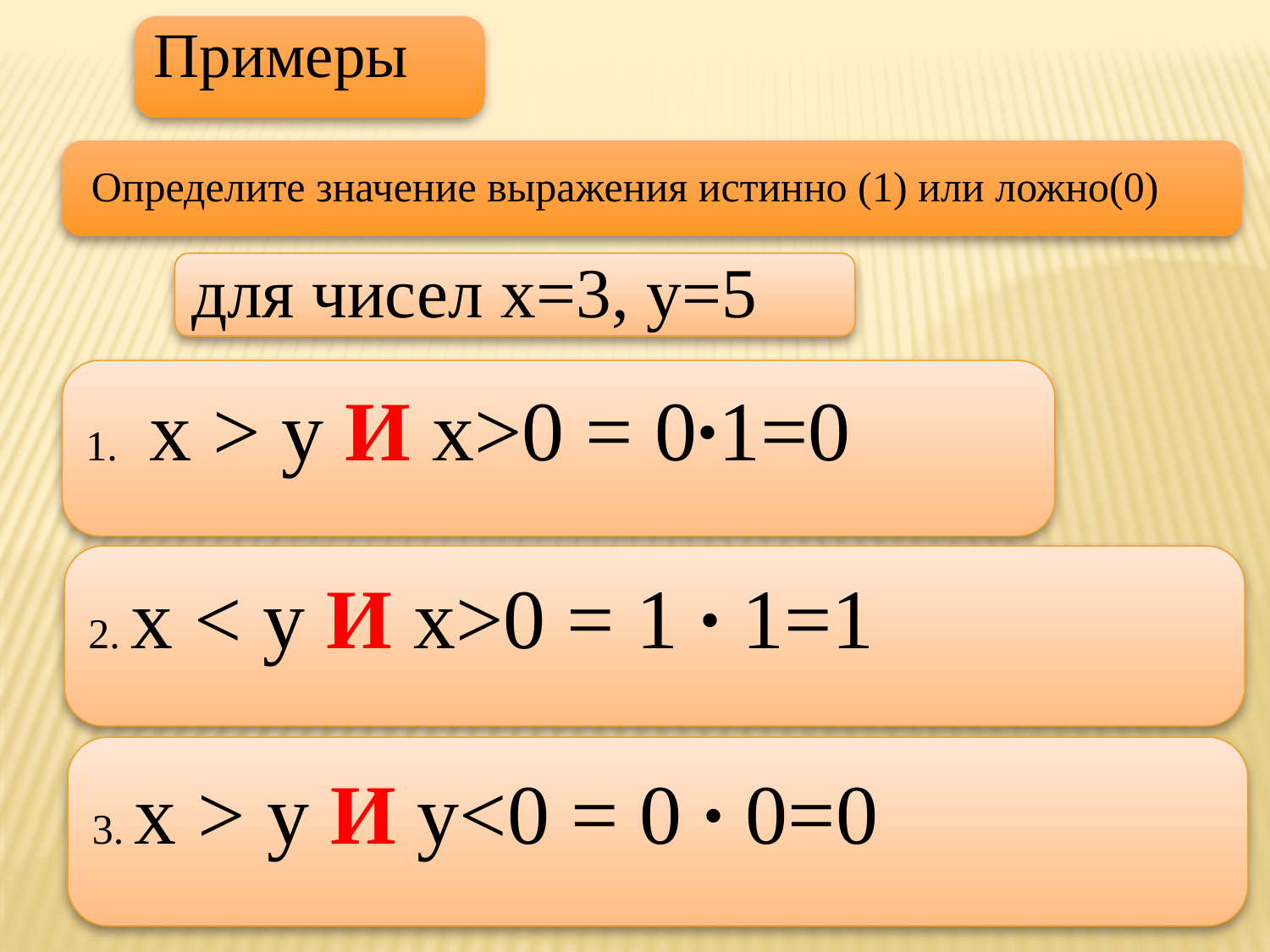

Примеры

 Определите значение выражения истинно (1) или ложно(0)
для чисел х=3, у=5

1.   х > у И х>0 = 0∙1=0

2. х < у И х>0 = 1 ∙ 1=1

3. х > у И y<0 = 0 ∙ 0=0